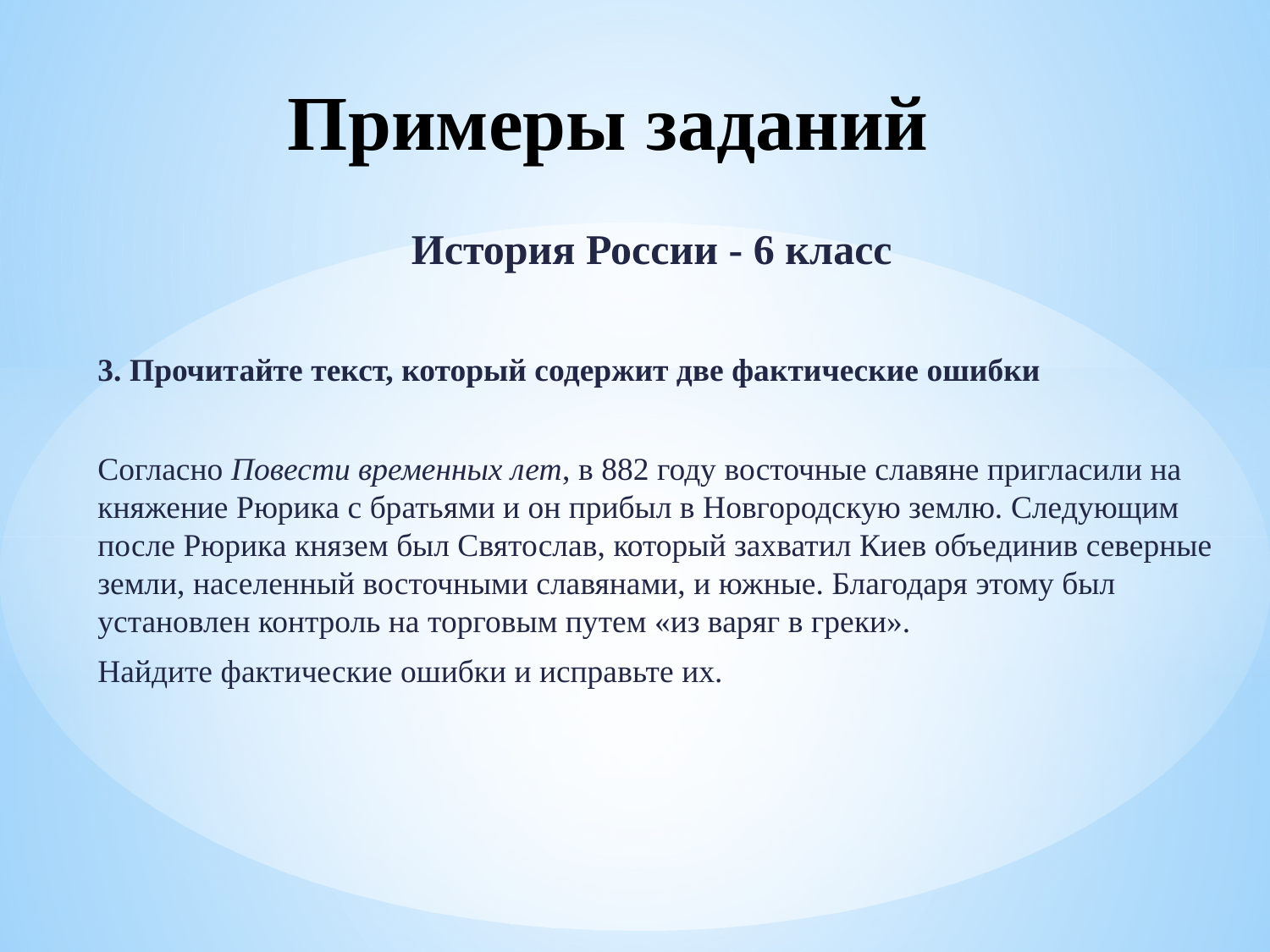

# Примеры заданий
                                       История России - 6 класс

3. Прочитайте текст, который содержит две фактические ошибки

Согласно Повести временных лет, в 882 году восточные славяне пригласили на княжение Рюрика с братьями и он прибыл в Новгородскую землю. Следующим после Рюрика князем был Святослав, который захватил Киев объединив северные земли, населенный восточными славянами, и южные. Благодаря этому был установлен контроль на торговым путем «из варяг в греки».
Найдите фактические ошибки и исправьте их.